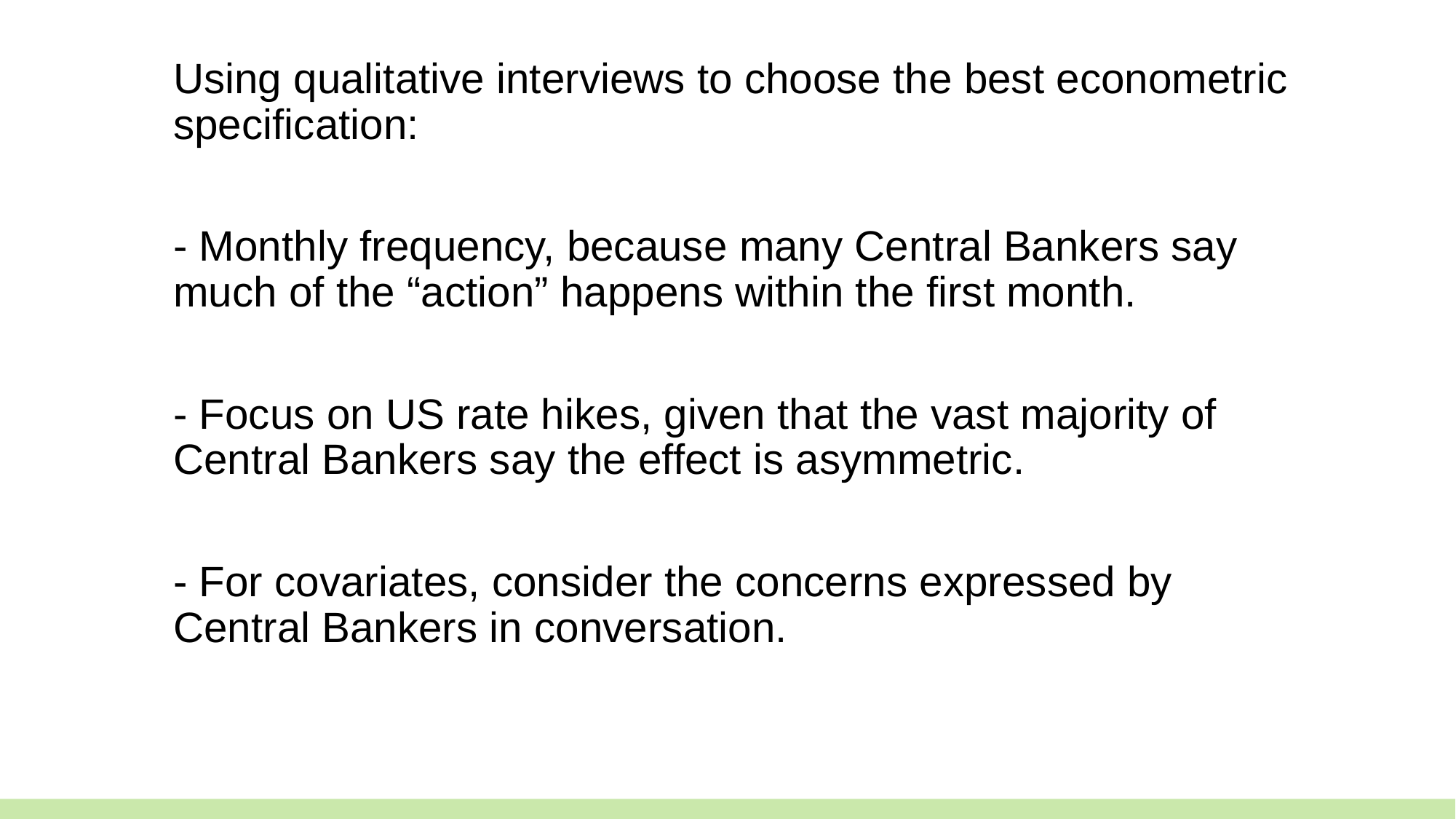

Using qualitative interviews to choose the best econometric specification:

- Monthly frequency, because many Central Bankers say much of the “action” happens within the first month.

- Focus on US rate hikes, given that the vast majority of Central Bankers say the effect is asymmetric.

- For covariates, consider the concerns expressed by Central Bankers in conversation.